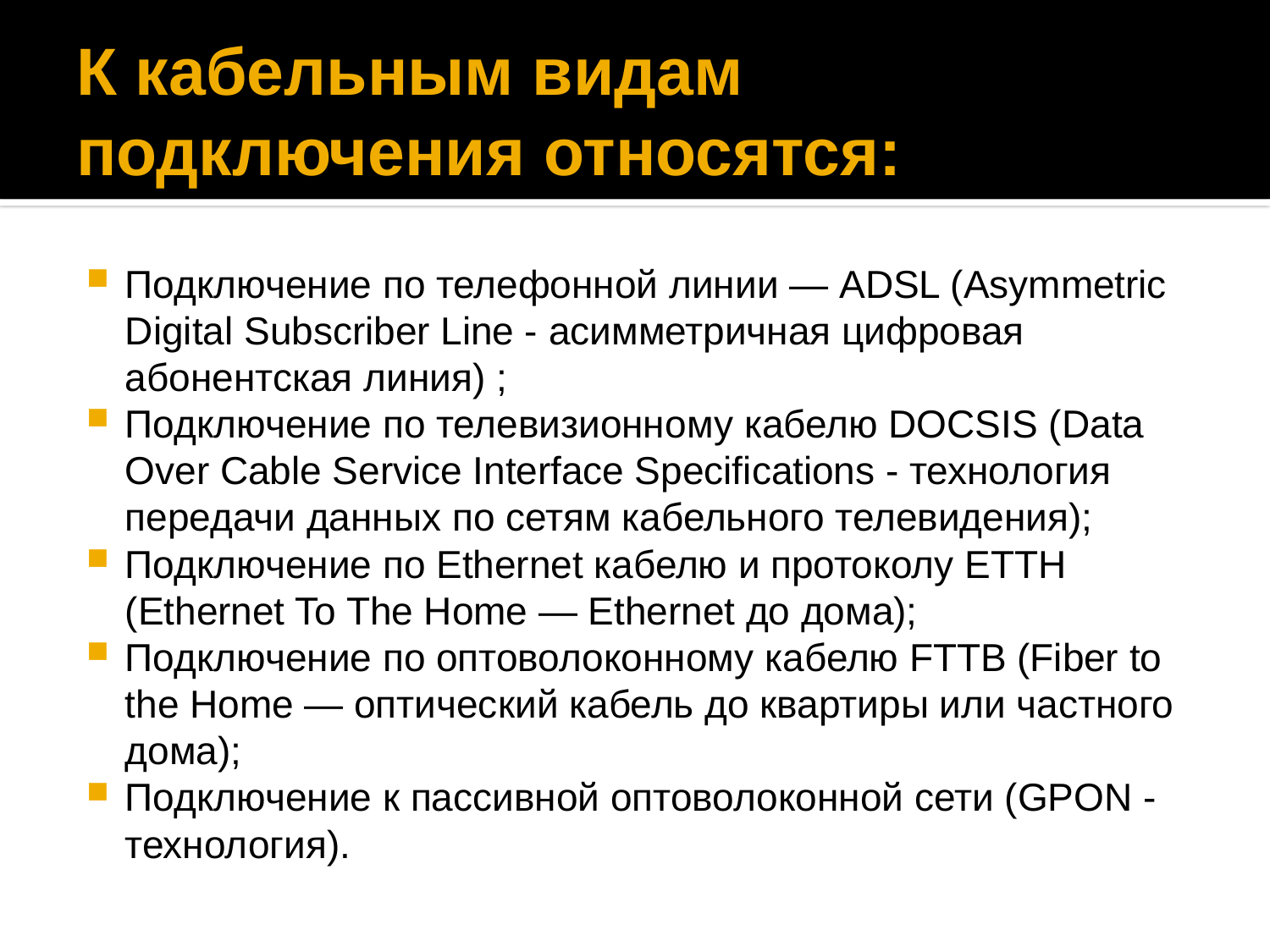

# К кабельным видам подключения относятся:
Подключение по телефонной линии — ADSL (Asymmetric Digital Subscriber Line - асимметричная цифровая абонентская линия) ;
Подключение по телевизионному кабелю DOCSIS (Data Over Cable Service Interface Specifications - технология передачи данных по сетям кабельного телевидения);
Подключение по Ethernet кабелю и протоколу ETTH (Ethernet To The Home — Ethernet до дома);
Подключение по оптоволоконному кабелю FTTB (Fiber to the Home — оптический кабель до квартиры или частного дома);
Подключение к пассивной оптоволоконной сети (GPON - технология).